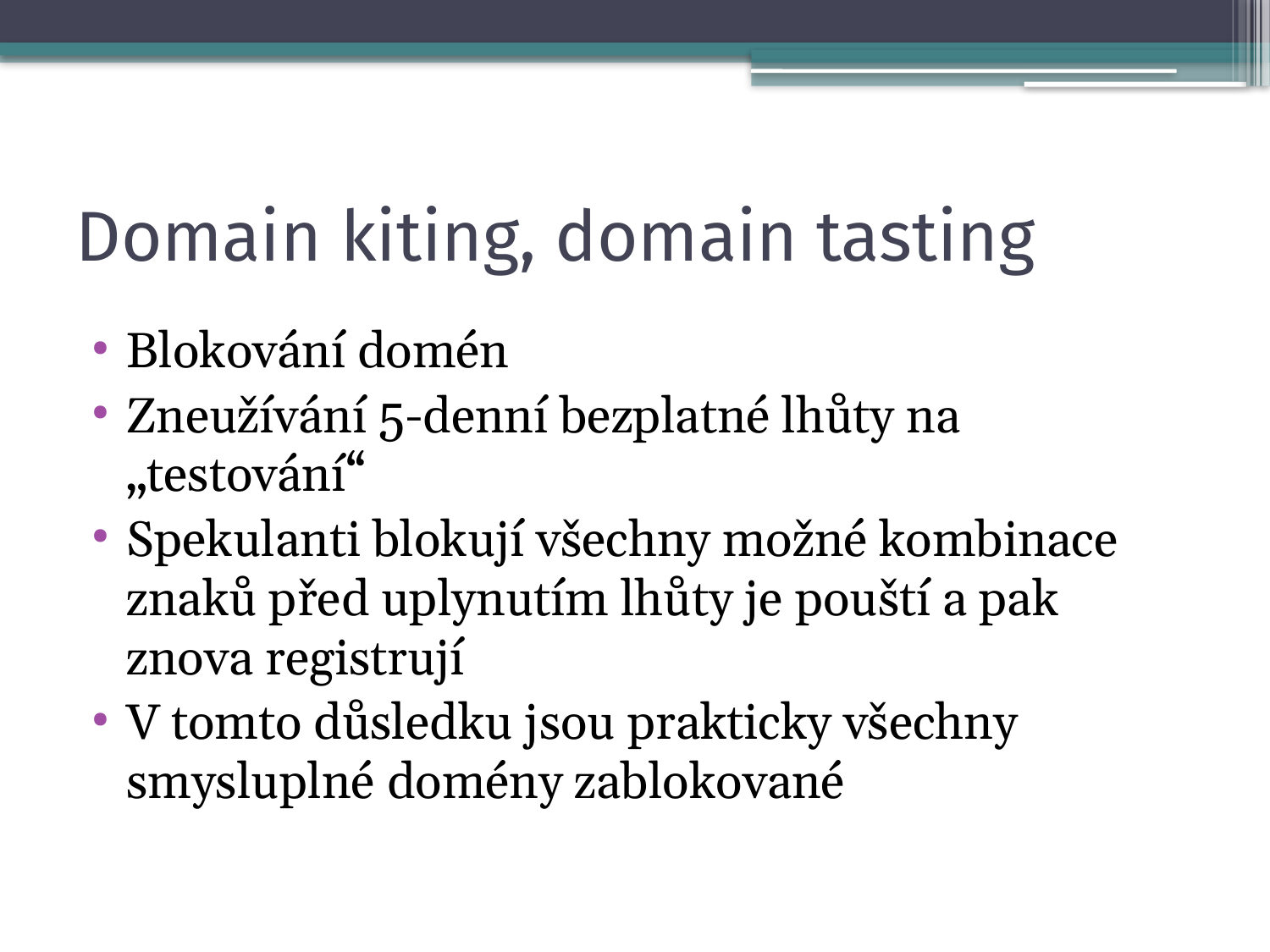

# Domain kiting, domain tasting
Blokování domén
Zneužívání 5-denní bezplatné lhůty na „testování“
Spekulanti blokují všechny možné kombinace znaků před uplynutím lhůty je pouští a pak znova registrují
V tomto důsledku jsou prakticky všechny smysluplné domény zablokované